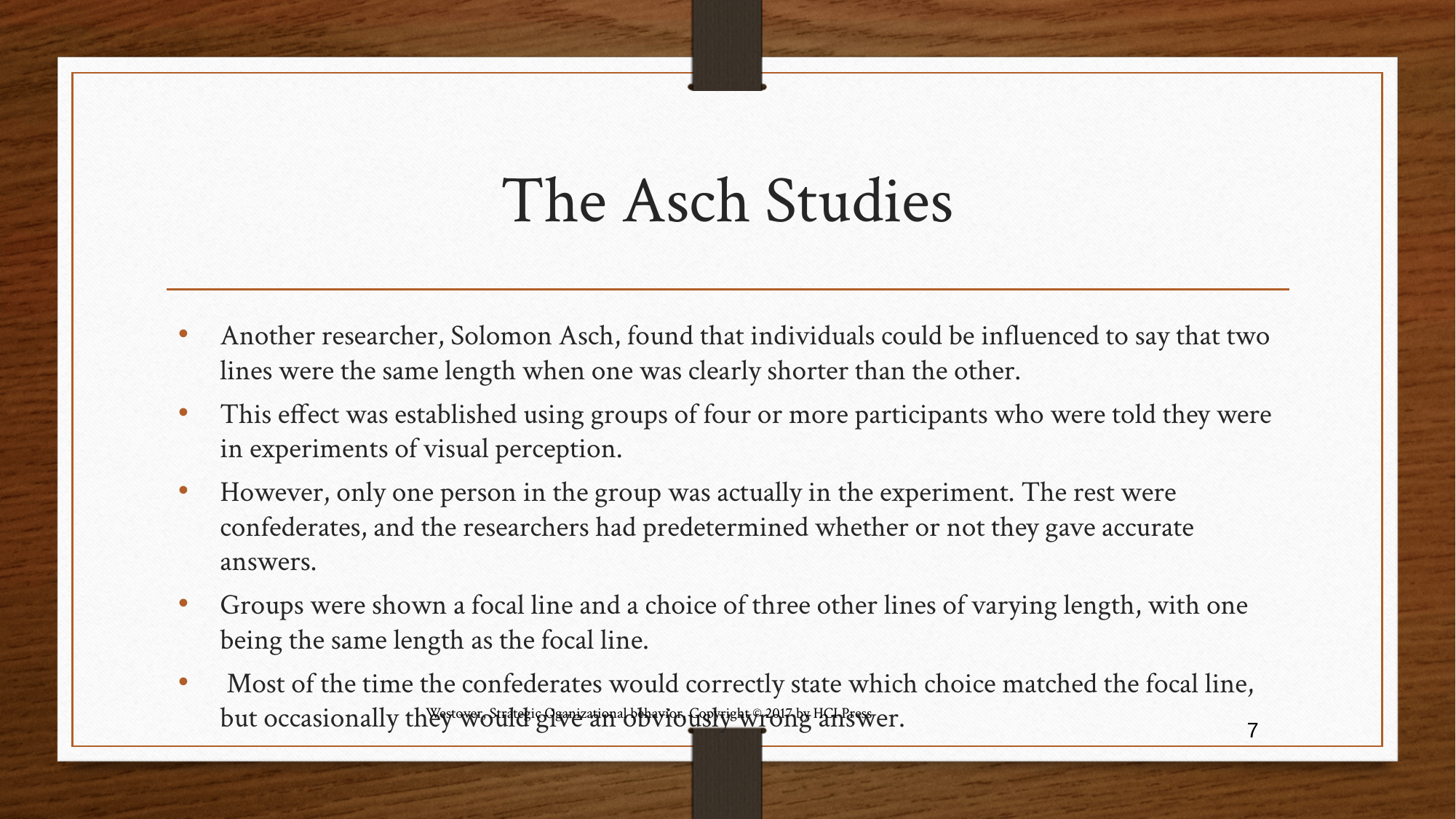

# The Asch Studies
Another researcher, Solomon Asch, found that individuals could be influenced to say that two lines were the same length when one was clearly shorter than the other.
This effect was established using groups of four or more participants who were told they were in experiments of visual perception.
However, only one person in the group was actually in the experiment. The rest were confederates, and the researchers had predetermined whether or not they gave accurate answers.
Groups were shown a focal line and a choice of three other lines of varying length, with one being the same length as the focal line.
 Most of the time the confederates would correctly state which choice matched the focal line, but occasionally they would give an obviously wrong answer.
Westover, Strategic Oganizational behavior, Copyright © 2017 by HCI Press
7